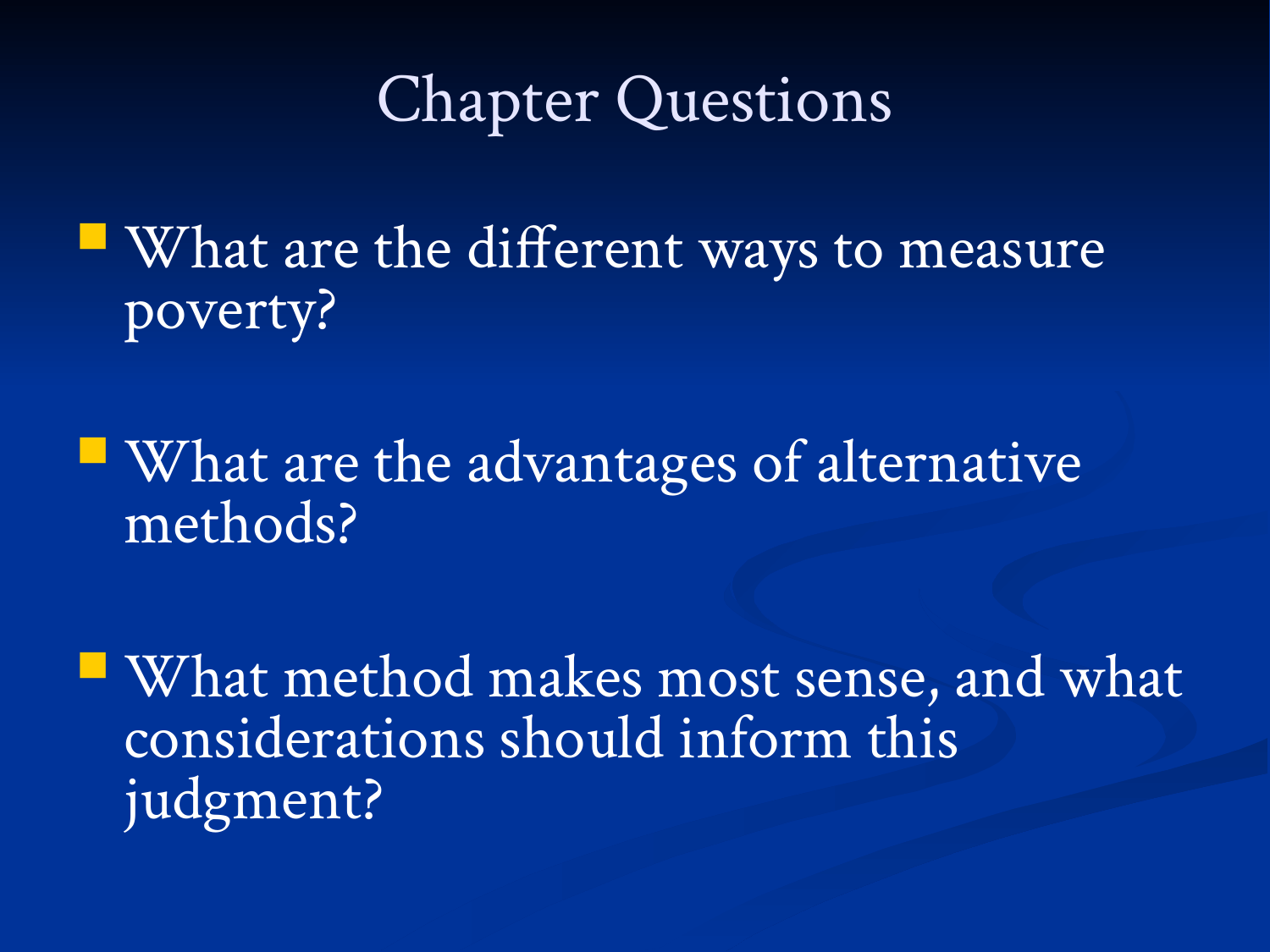

# Chapter Questions

What are the different ways to measure poverty?

What are the advantages of alternative methods?

What method makes most sense, and what considerations should inform this judgment?